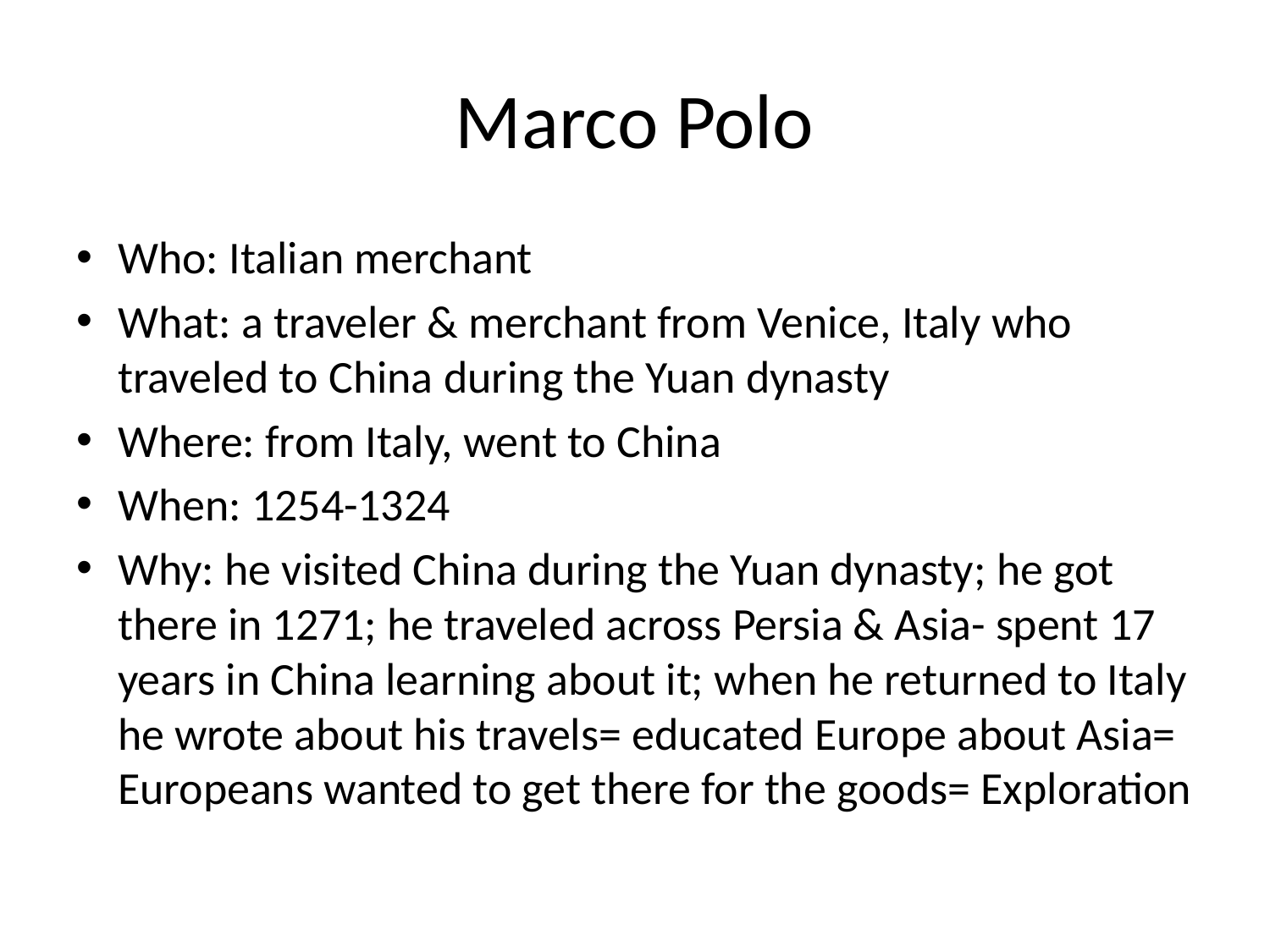

# Marco Polo
Who: Italian merchant
What: a traveler & merchant from Venice, Italy who traveled to China during the Yuan dynasty
Where: from Italy, went to China
When: 1254-1324
Why: he visited China during the Yuan dynasty; he got there in 1271; he traveled across Persia & Asia- spent 17 years in China learning about it; when he returned to Italy he wrote about his travels= educated Europe about Asia= Europeans wanted to get there for the goods= Exploration